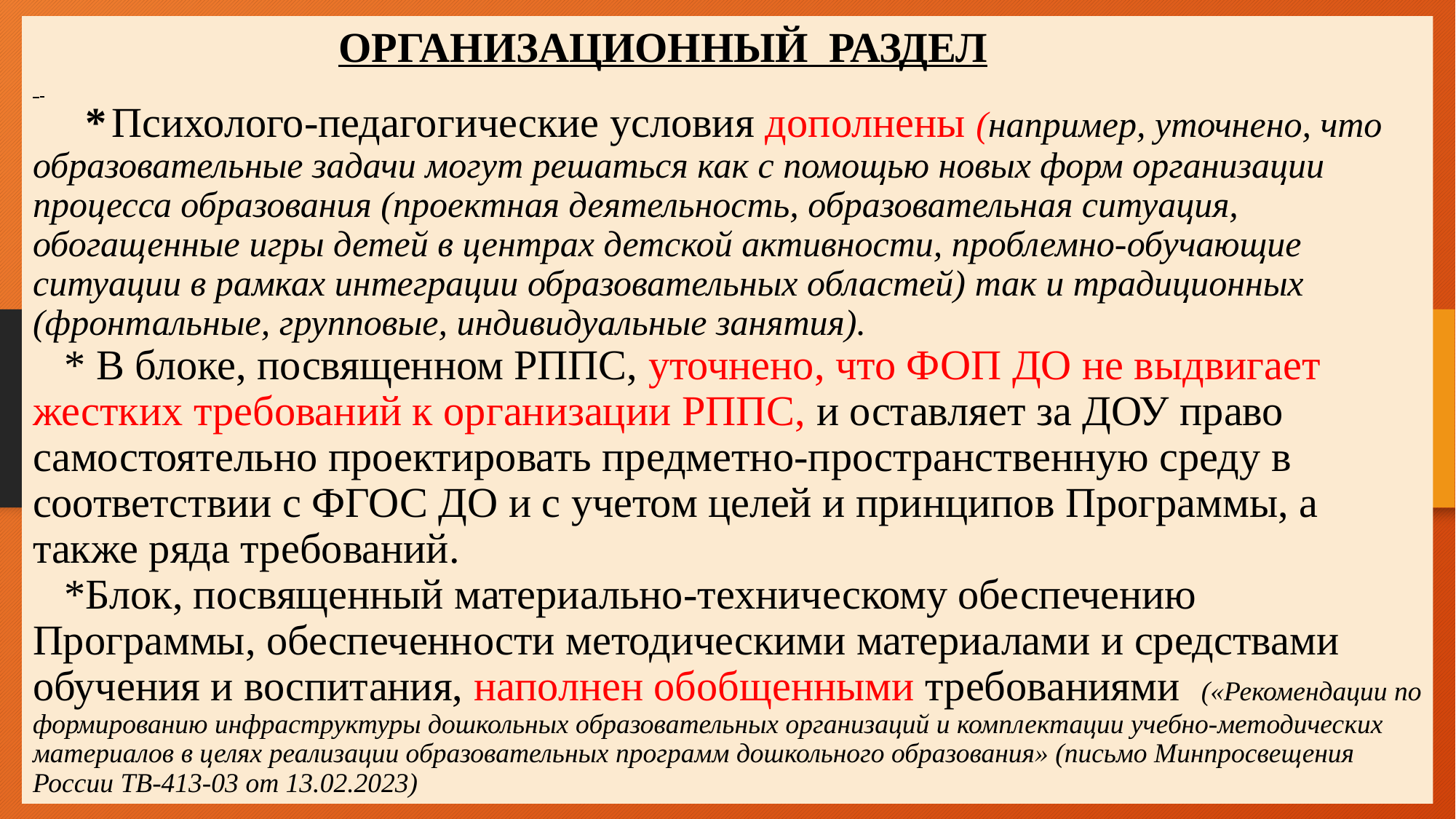

# ОРГАНИЗАЦИОННЫЙ  РАЗДЕЛ * Психолого-педагогические условия дополнены (например, уточнено, что образовательные задачи могут решаться как с помощью новых форм организации процесса образования (проектная деятельность, образовательная ситуация, обогащенные игры детей в центрах детской активности, проблемно-обучающие ситуации в рамках интеграции образовательных областей) так и традиционных (фронтальные, групповые, индивидуальные занятия). * В блоке, посвященном РППС, уточнено, что ФОП ДО не выдвигает жестких требований к организации РППС, и оставляет за ДОУ право самостоятельно проектировать предметно-пространственную среду в соответствии с ФГОС ДО и с учетом целей и принципов Программы, а также ряда требований. *Блок, посвященный материально-техническому обеспечению Программы, обеспеченности методическими материалами и средствами обучения и воспитания, наполнен обобщенными требованиями  («Рекомендации по формированию инфраструктуры дошкольных образовательных организаций и комплектации учебно-методических материалов в целях реализации образовательных программ дошкольного образования» (письмо Минпросвещения России ТВ-413-03 от 13.02.2023)